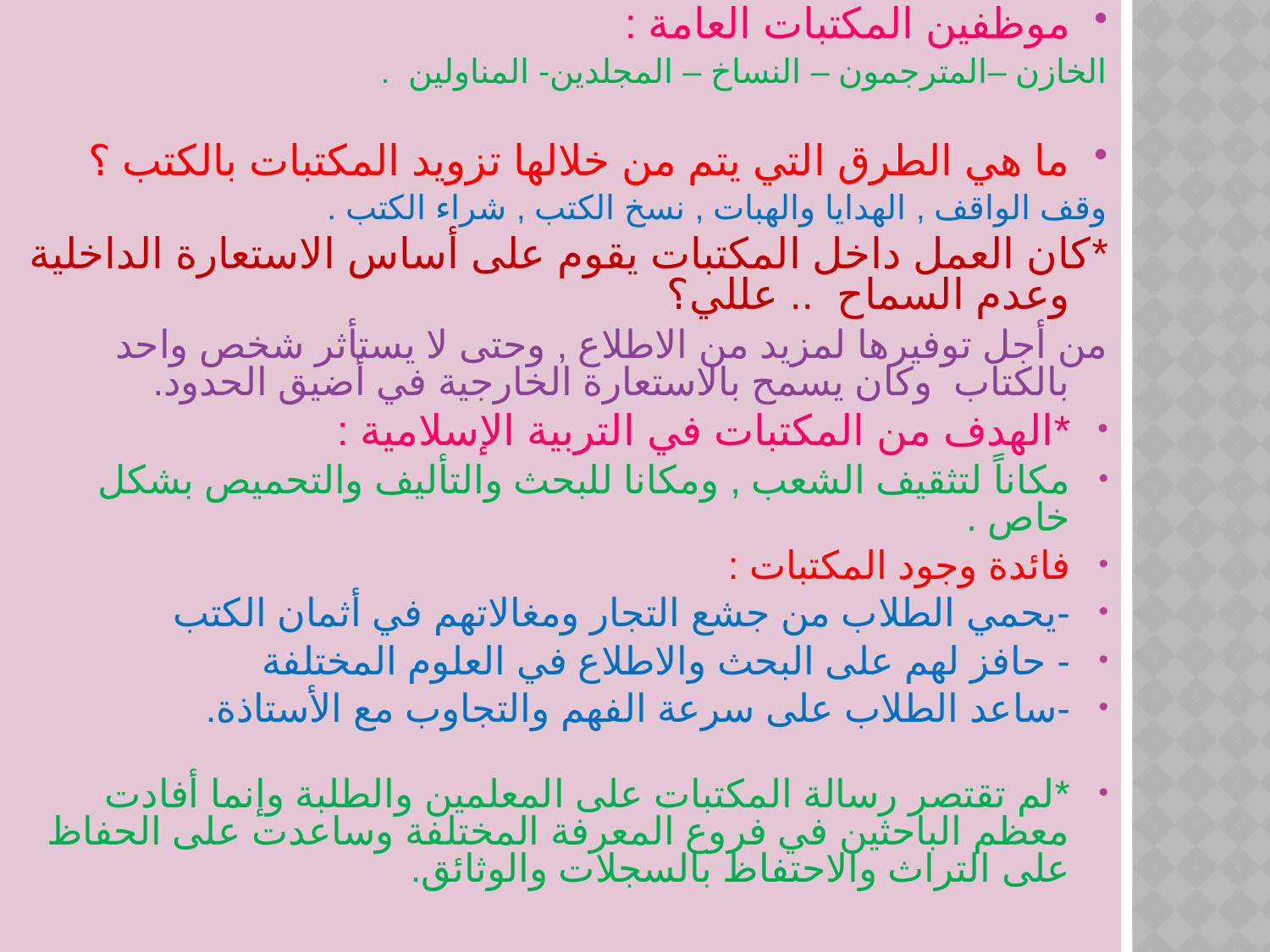

موظفين المكتبات العامة :
الخازن –المترجمون – النساخ – المجلدين- المناولين  .

ما هي الطرق التي يتم من خلالها تزويد المكتبات بالكتب ؟
وقف الواقف , الهدايا والهبات , نسخ الكتب , شراء الكتب .
*كان العمل داخل المكتبات يقوم على أساس الاستعارة الداخلية وعدم السماح  .. عللي؟
من أجل توفيرها لمزيد من الاطلاع , وحتى لا يستأثر شخص واحد بالكتاب  وكان يسمح بالاستعارة الخارجية في أضيق الحدود.
*الهدف من المكتبات في التربية الإسلامية :
مكاناً لتثقيف الشعب , ومكانا للبحث والتأليف والتحميص بشكل خاص .
فائدة وجود المكتبات :
-يحمي الطلاب من جشع التجار ومغالاتهم في أثمان الكتب
- حافز لهم على البحث والاطلاع في العلوم المختلفة
-ساعد الطلاب على سرعة الفهم والتجاوب مع الأستاذة.

*لم تقتصر رسالة المكتبات على المعلمين والطلبة وإنما أفادت معظم الباحثين في فروع المعرفة المختلفة وساعدت على الحفاظ على التراث والاحتفاظ بالسجلات والوثائق.